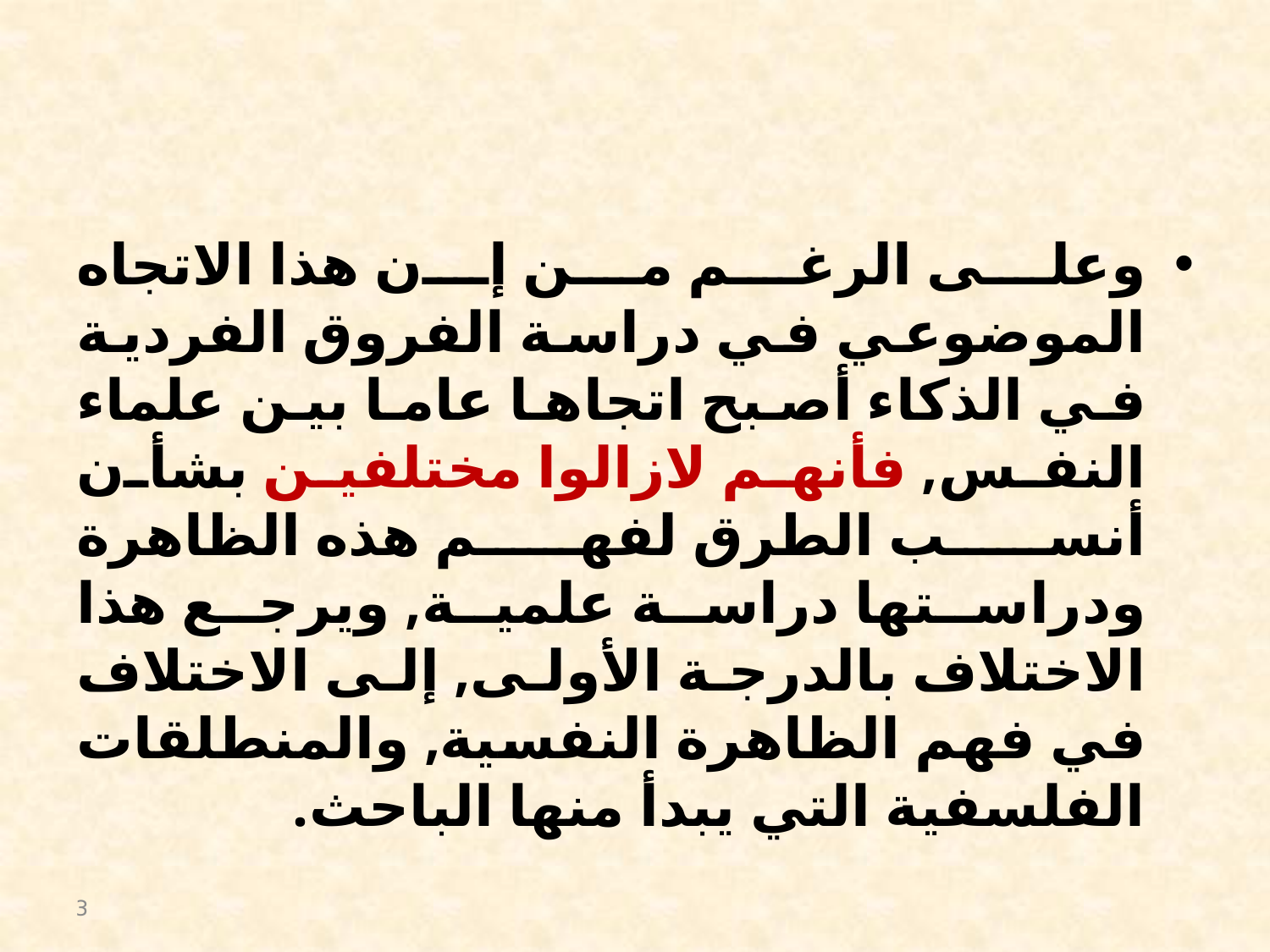

#
وعلى الرغم من إن هذا الاتجاه الموضوعي في دراسة الفروق الفردية في الذكاء أصبح اتجاها عاما بين علماء النفس, فأنهم لازالوا مختلفين بشأن أنسب الطرق لفهم هذه الظاهرة ودراستها دراسة علمية, ويرجع هذا الاختلاف بالدرجة الأولى, إلى الاختلاف في فهم الظاهرة النفسية, والمنطلقات الفلسفية التي يبدأ منها الباحث.
3